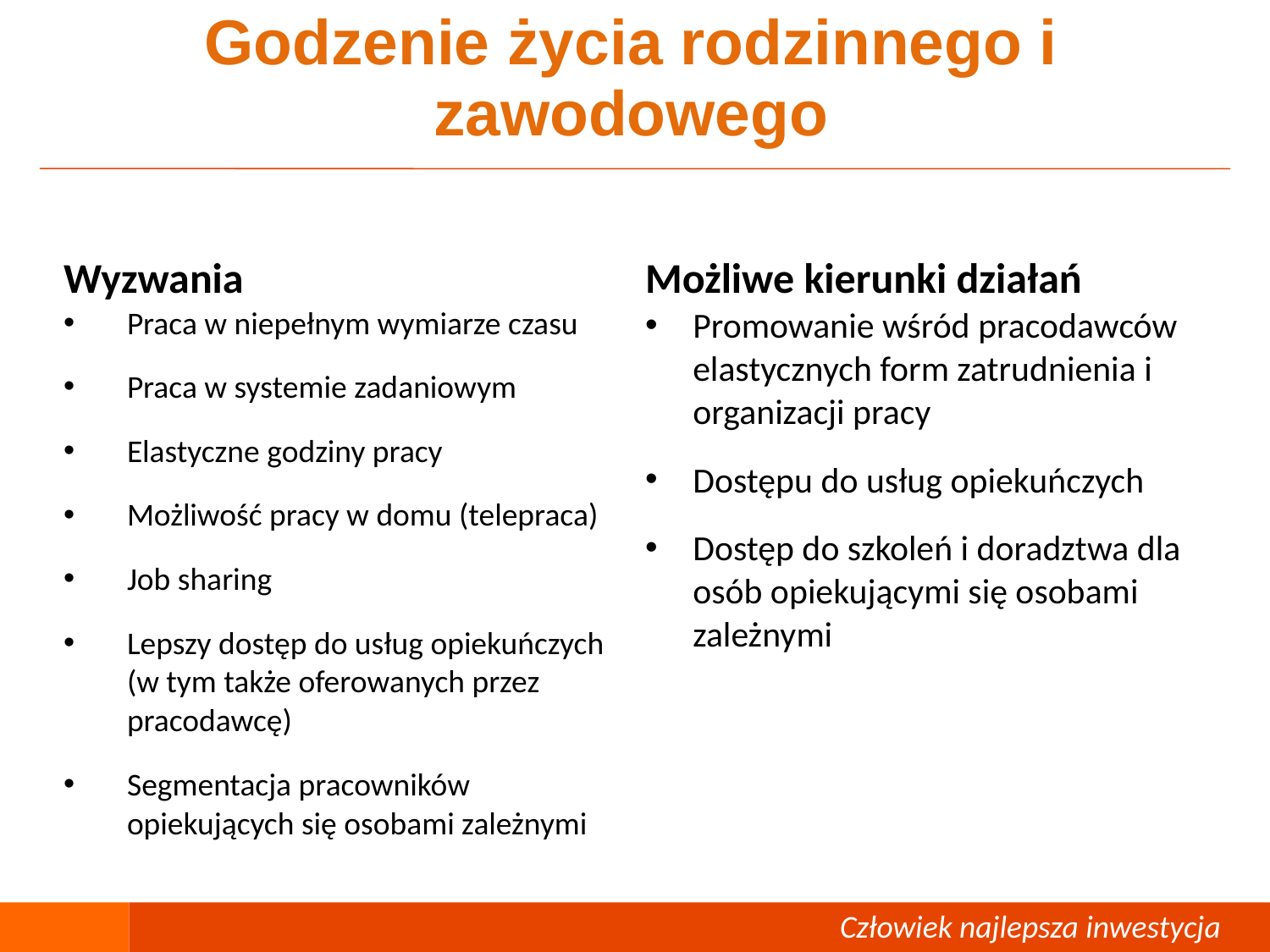

# Godzenie życia rodzinnego i zawodowego
Wyzwania
Możliwe kierunki działań
Praca w niepełnym wymiarze czasu
Praca w systemie zadaniowym
Elastyczne godziny pracy
Możliwość pracy w domu (telepraca)
Job sharing
Lepszy dostęp do usług opiekuńczych (w tym także oferowanych przez pracodawcę)
Segmentacja pracowników opiekujących się osobami zależnymi

Promowanie wśród pracodawców elastycznych form zatrudnienia i organizacji pracy
Dostępu do usług opiekuńczych
Dostęp do szkoleń i doradztwa dla osób opiekującymi się osobami zależnymi

Człowiek – najlepsza inwestycja

                                                                                            Człowiek najlepsza inwestycja